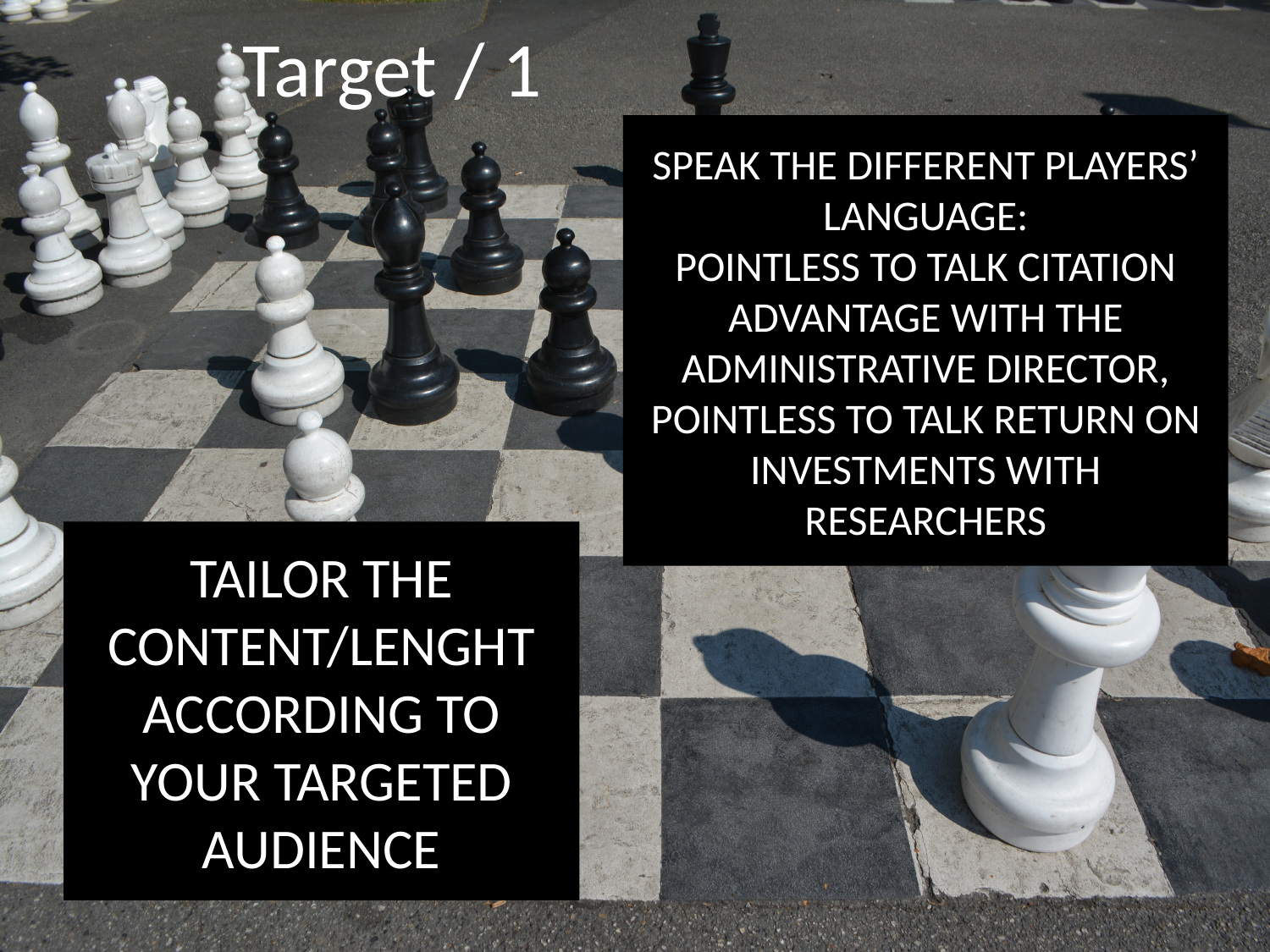

# Target / 1
SPEAK THE DIFFERENT PLAYERS’ LANGUAGE:
POINTLESS TO TALK CITATION ADVANTAGE WITH THE ADMINISTRATIVE DIRECTOR, POINTLESS TO TALK RETURN ON INVESTMENTS WITH RESEARCHERS
TAILOR THE CONTENT/LENGHT ACCORDING TO YOUR TARGETED AUDIENCE